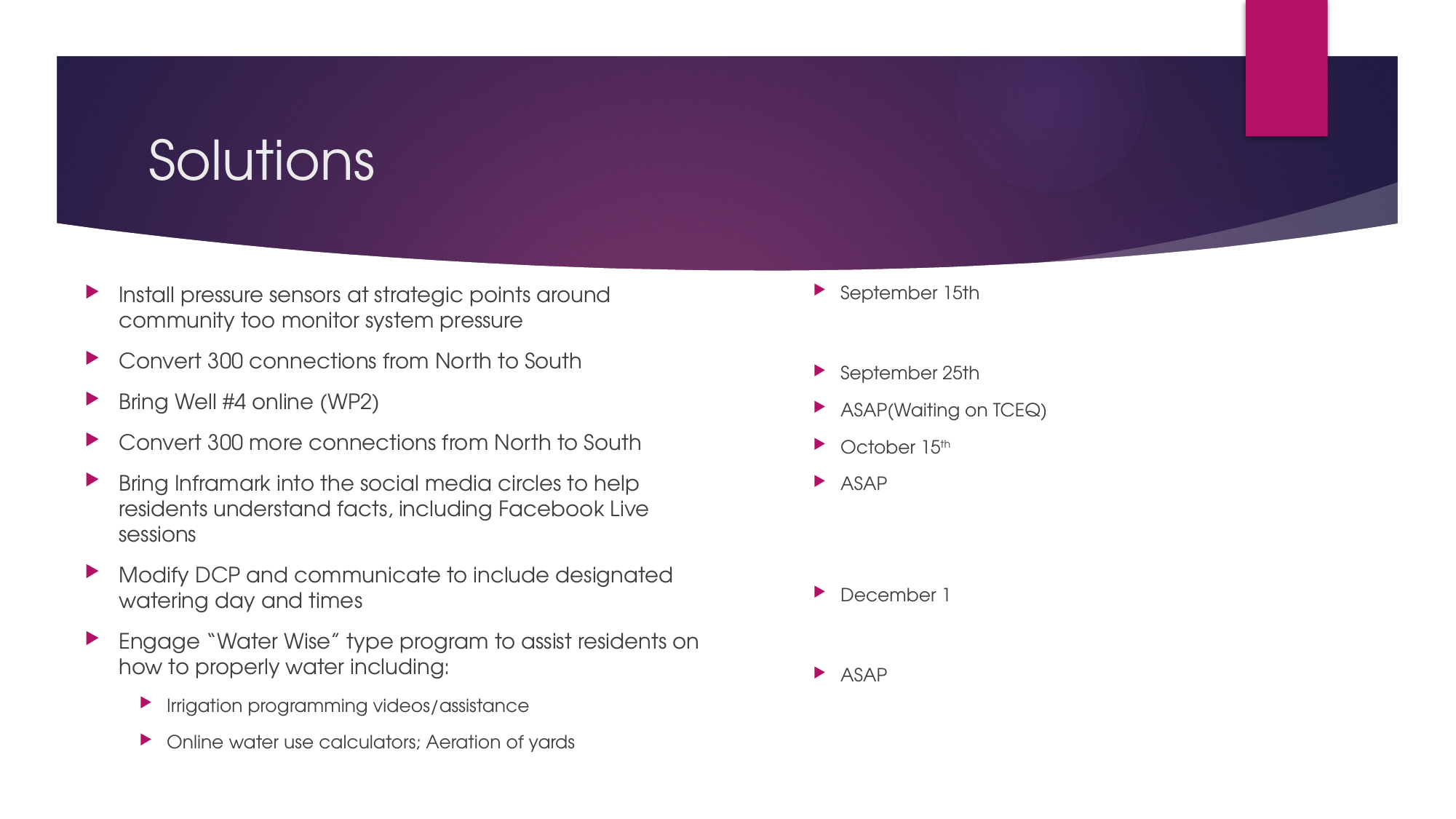

# Solutions
Install pressure sensors at strategic points around community too monitor system pressure
Convert 300 connections from North to South
Bring Well #4 online (WP2)
Convert 300 more connections from North to South
Bring Inframark into the social media circles to help residents understand facts, including Facebook Live sessions
Modify DCP and communicate to include designated watering day and times
Engage “Water Wise” type program to assist residents on how to properly water including:
Irrigation programming videos/assistance
Online water use calculators; Aeration of yards

September 15th

September 25th
ASAP(Waiting on TCEQ)
October 15th
ASAP

December 1

ASAP